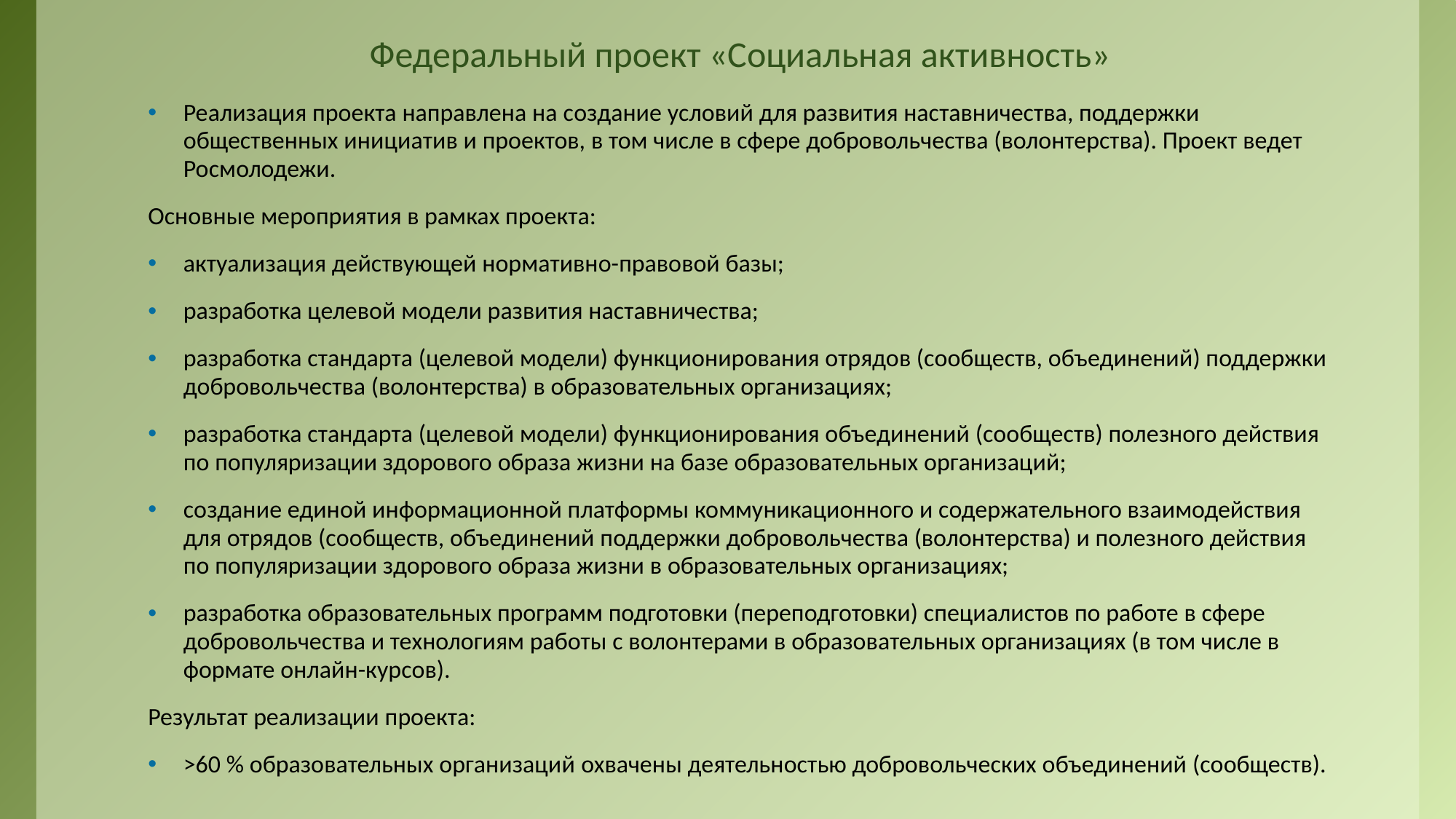

# Федеральный проект «Социальная активность»
Реализация проекта направлена на создание условий для развития наставничества, поддержки общественных инициатив и проектов, в том числе в сфере добровольчества (волонтерства). Проект ведет Росмолодежи.
Основные мероприятия в рамках проекта:
актуализация действующей нормативно-правовой базы;
разработка целевой модели развития наставничества;
разработка стандарта (целевой модели) функционирования отрядов (сообществ, объединений) поддержки добровольчества (волонтерства) в образовательных организациях;
разработка стандарта (целевой модели) функционирования объединений (сообществ) полезного действия по популяризации здорового образа жизни на базе образовательных организаций;
создание единой информационной платформы коммуникационного и содержательного взаимодействия для отрядов (сообществ, объединений поддержки добровольчества (волонтерства) и полезного действия по популяризации здорового образа жизни в образовательных организациях;
разработка образовательных программ подготовки (переподготовки) специалистов по работе в сфере добровольчества и технологиям работы с волонтерами в образовательных организациях (в том числе в формате онлайн-курсов).
Результат реализации проекта:
>60 % образовательных организаций охвачены деятельностью добровольческих объединений (сообществ).